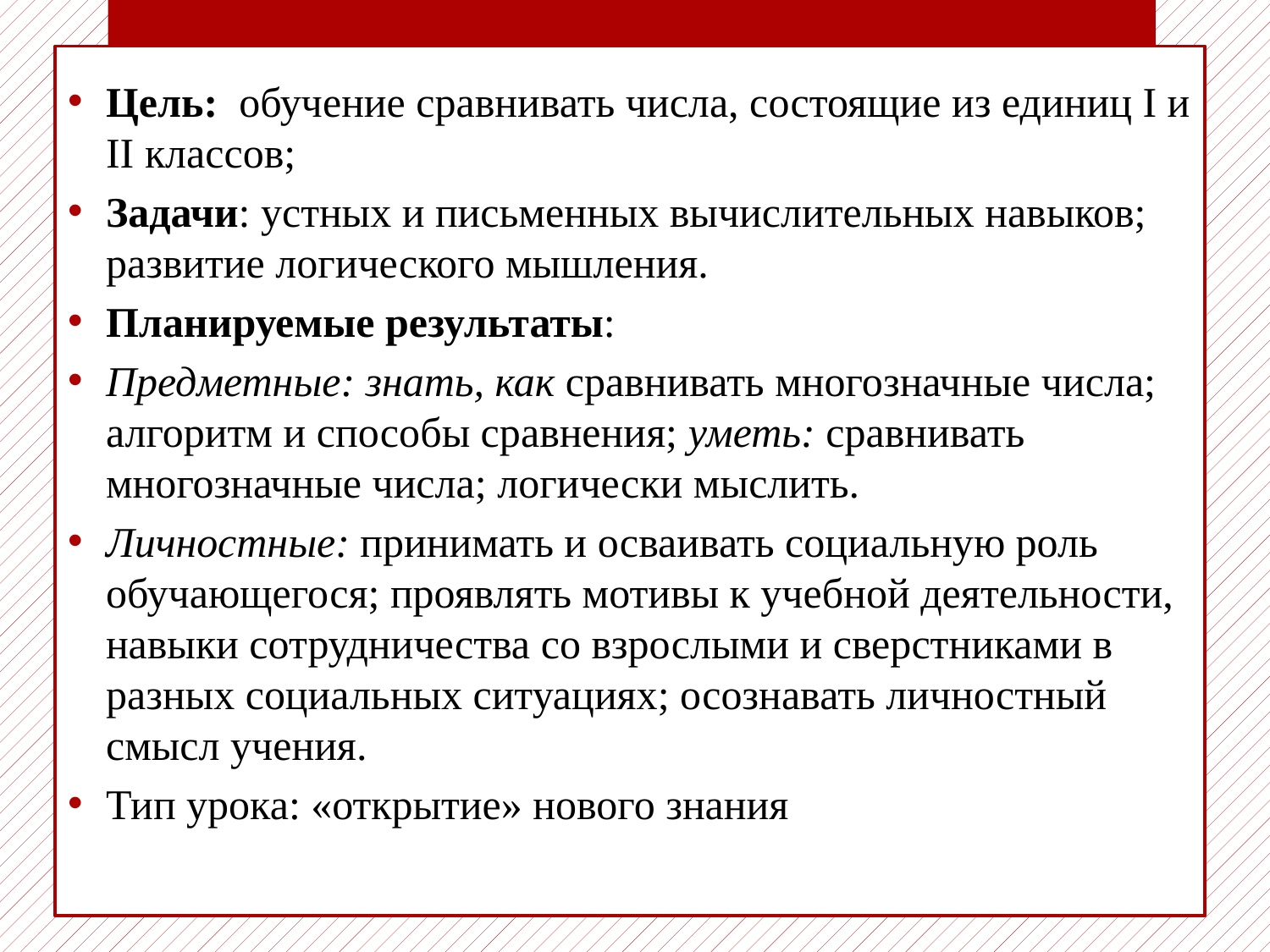

Цель:  обучение сравнивать числа, состоящие из единиц I и II классов;
Задачи: устных и письменных вычислительных навыков; развитие логического мышления.
Планируемые результаты:
Предметные: знать, как сравнивать многозначные числа; алгоритм и способы сравнения; уметь: сравнивать многозначные числа; логически мыслить.
Личностные: принимать и осваивать социальную роль обучающегося; проявлять мотивы к учебной деятельности, навыки сотрудничества со взрослыми и сверстниками в разных социальных ситуациях; осознавать личностный смысл учения.
Тип урока: «открытие» нового знания

#